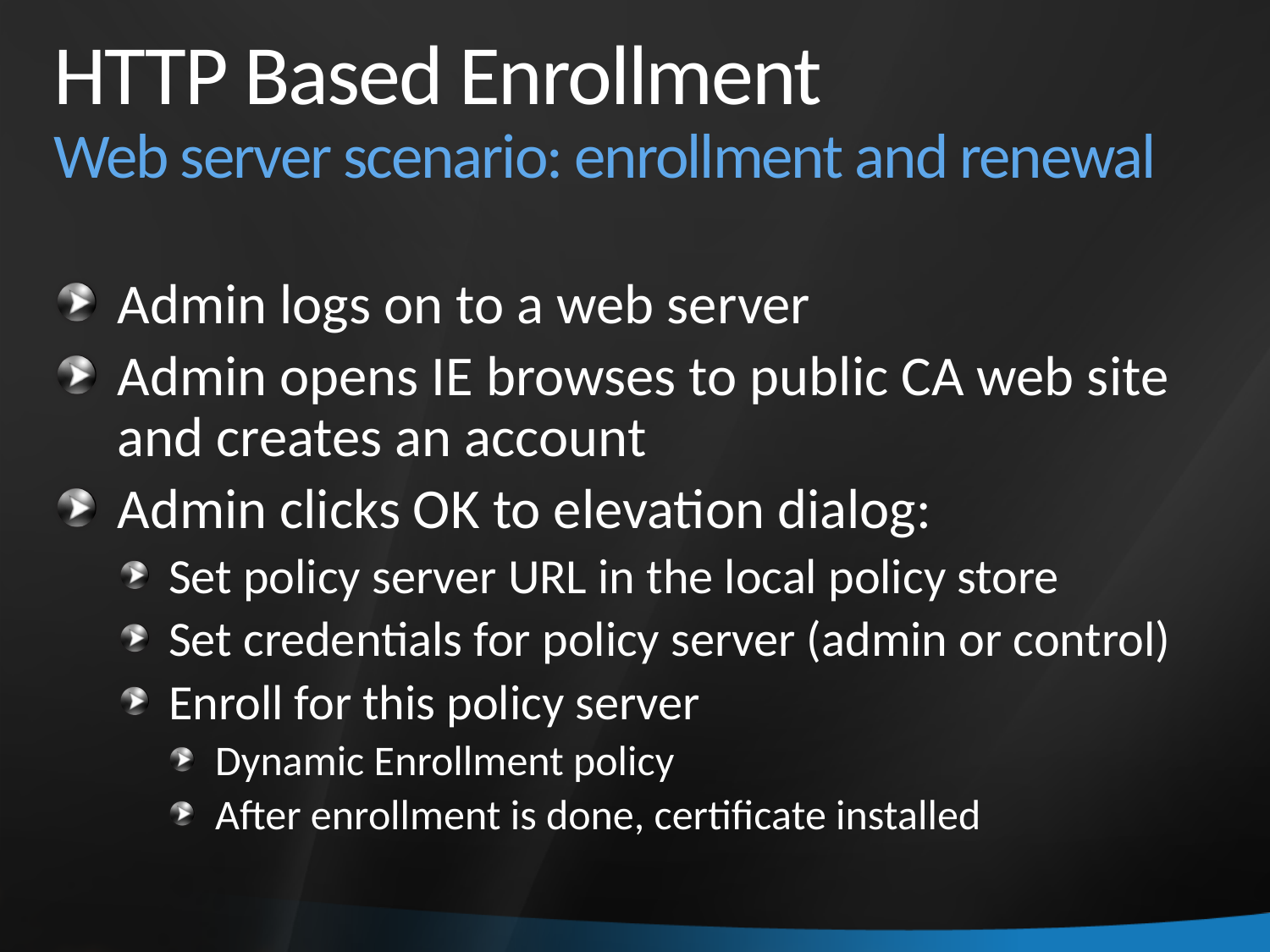

# HTTP Based Enrollment Web server scenario: enrollment and renewal

Admin logs on to a web server
Admin opens IE browses to public CA web site and creates an account
Admin clicks OK to elevation dialog:
Set policy server URL in the local policy store
Set credentials for policy server (admin or control)
Enroll for this policy server
Dynamic Enrollment policy
After enrollment is done, certificate installed